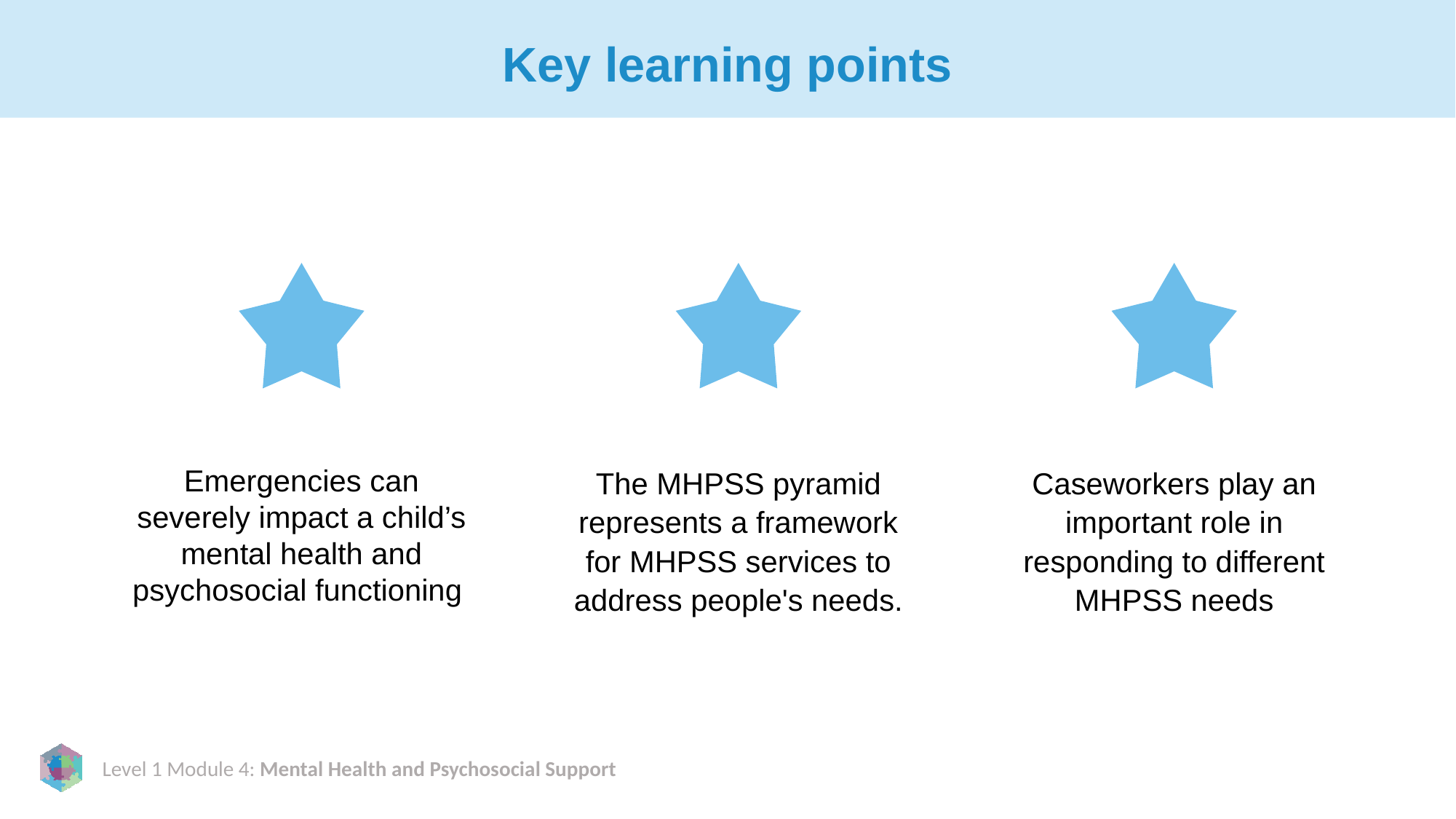

# Key learning points

Emergencies can severely impact a child’s mental health and psychosocial functioning
The MHPSS pyramid represents a framework for MHPSS services to address people's needs.
Caseworkers play an important role in responding to different MHPSS needs